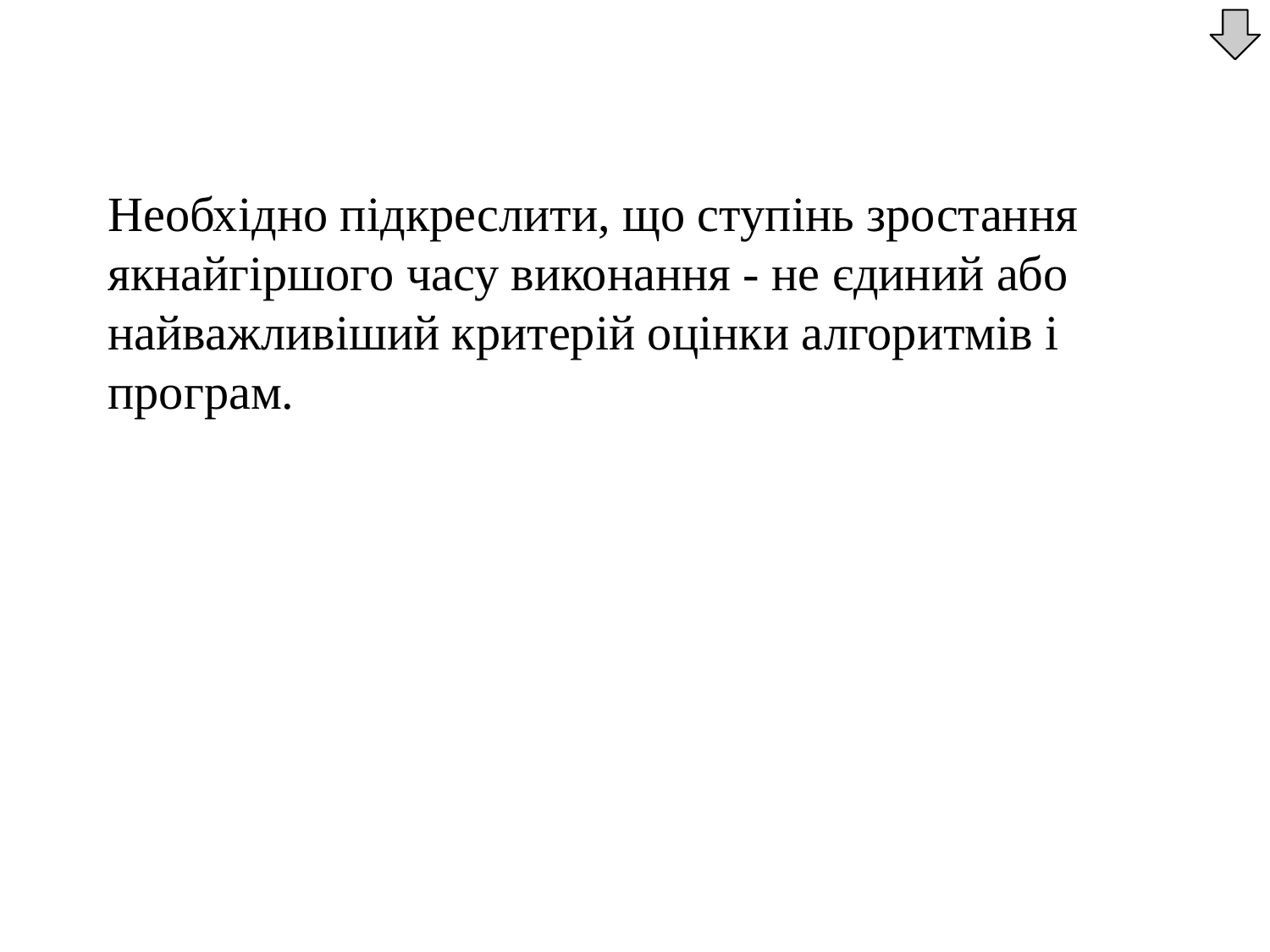

Необхідно підкреслити, що ступінь зростання якнайгіршого часу виконання - не єдиний або найважливіший критерій оцінки алгоритмів і програм.